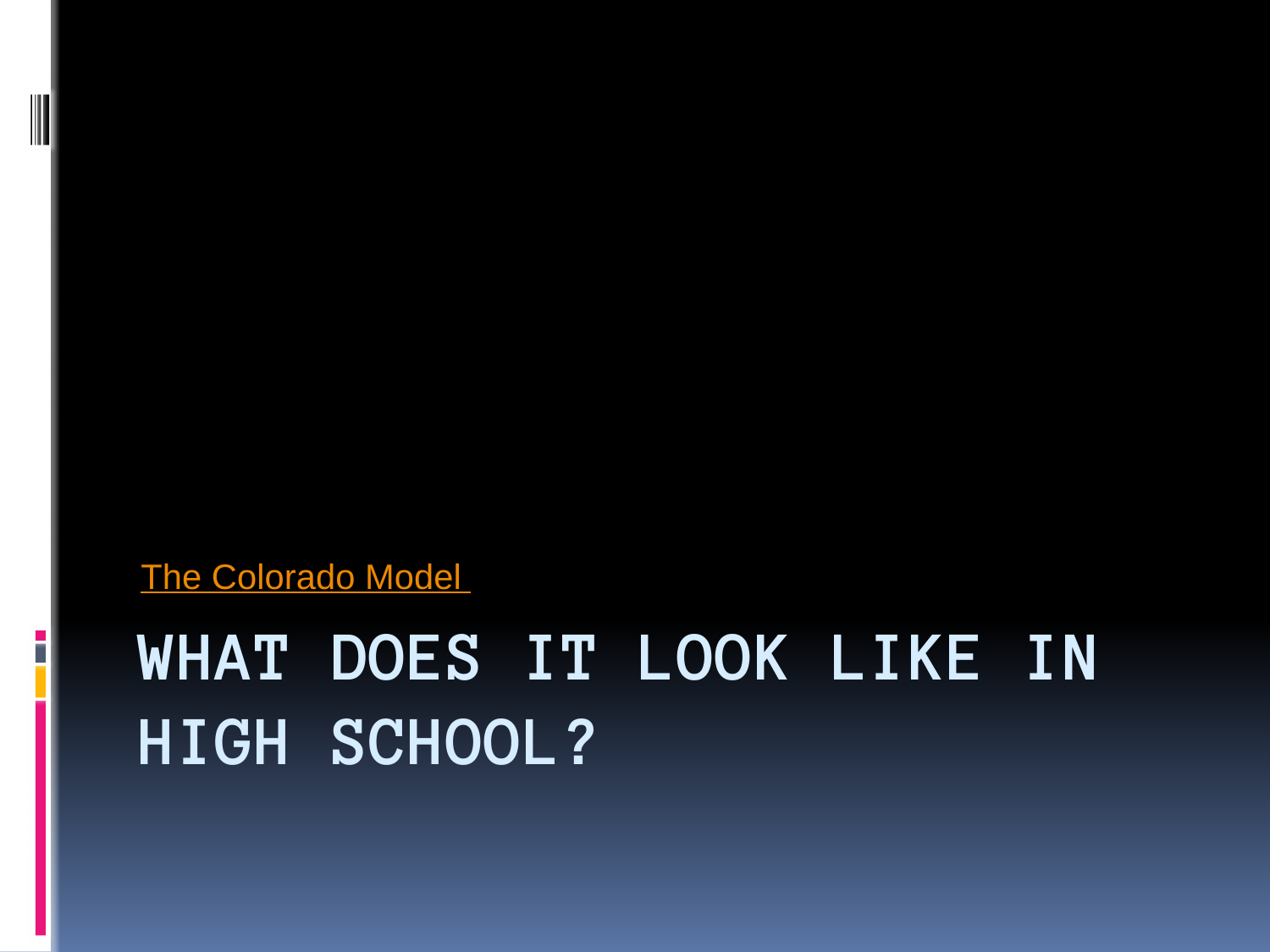

The Colorado Model
# What does it look like in High School?